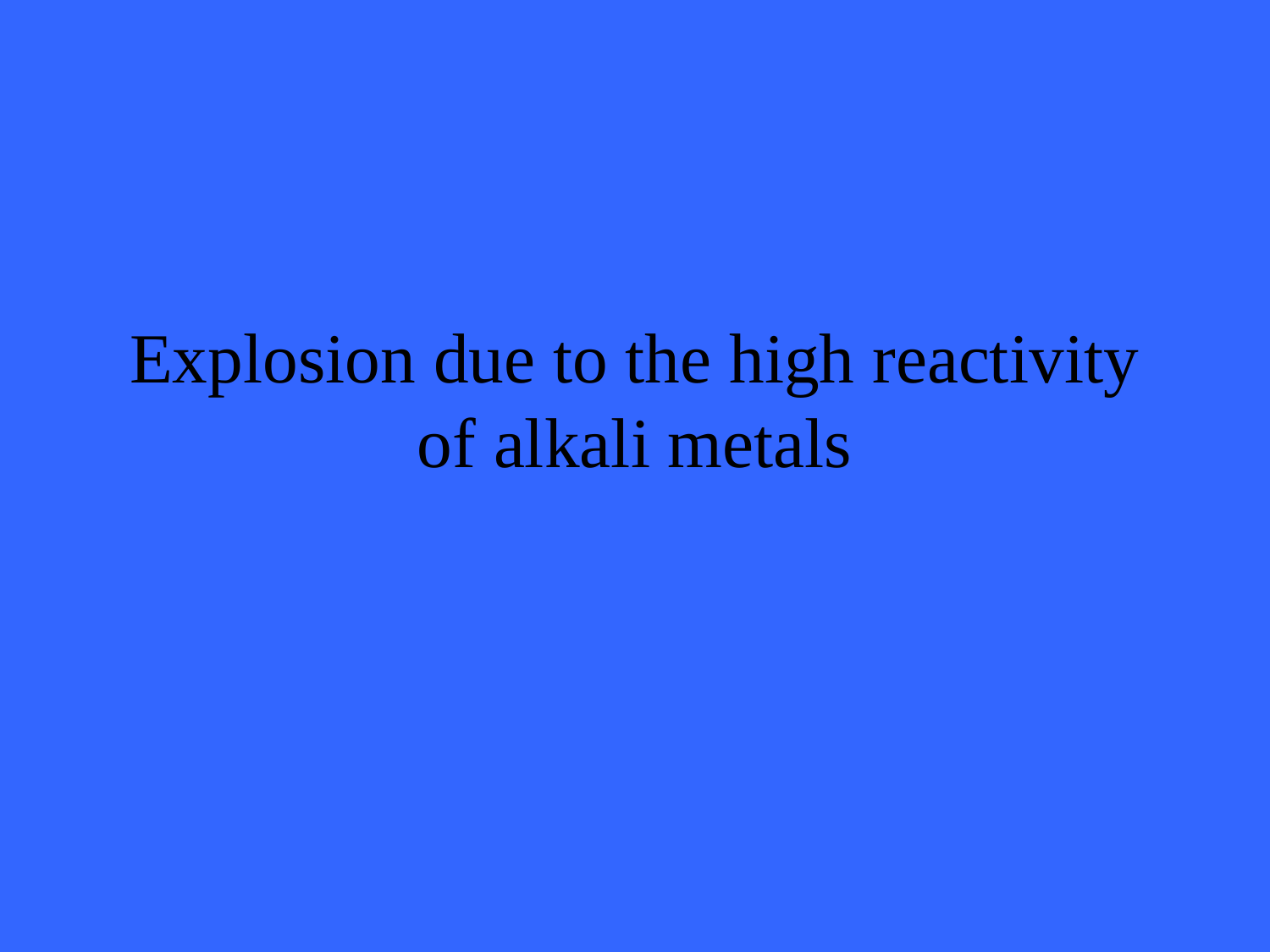

# Explosion due to the high reactivity of alkali metals